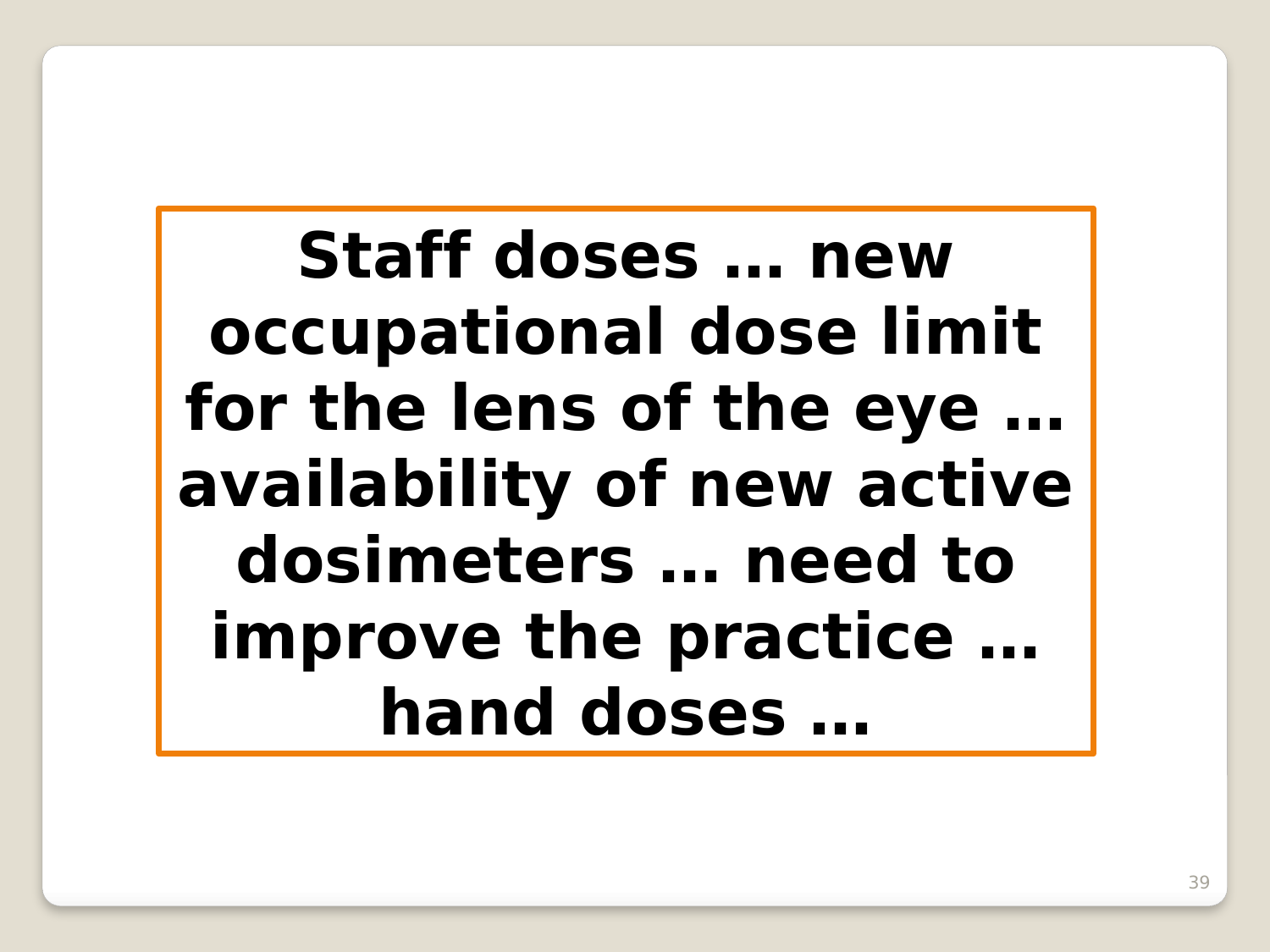

Staff doses … new occupational dose limit for the lens of the eye … availability of new active dosimeters … need to improve the practice …
hand doses …
39